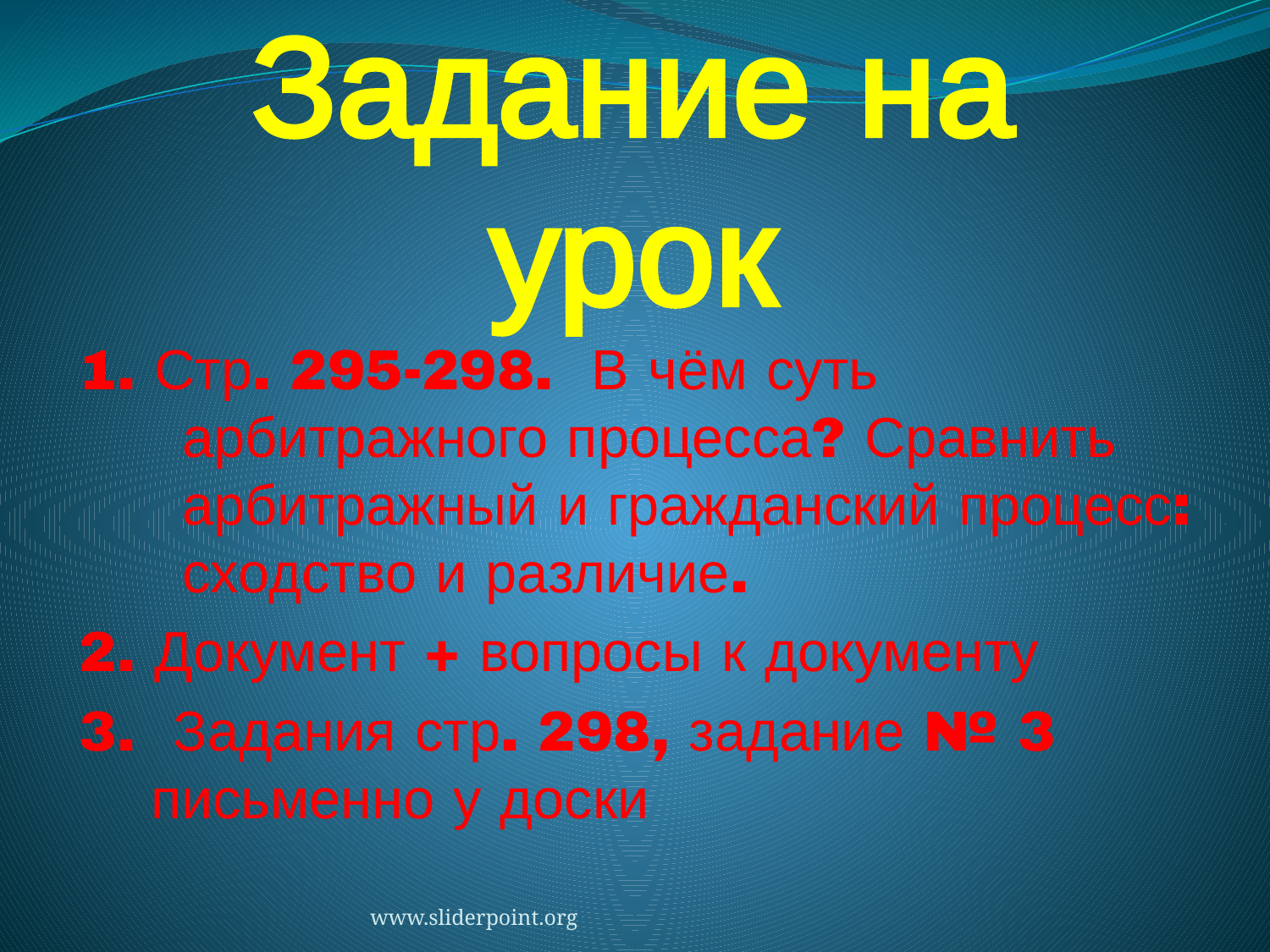

# Задание на урок
1. Стр. 295-298.  В чём суть арбитражного процесса? Сравнить арбитражный и гражданский процесс: сходство и различие.
2. Документ + вопросы к документу
3.  Задания стр. 298, задание № 3 письменно у доски
www.sliderpoint.org